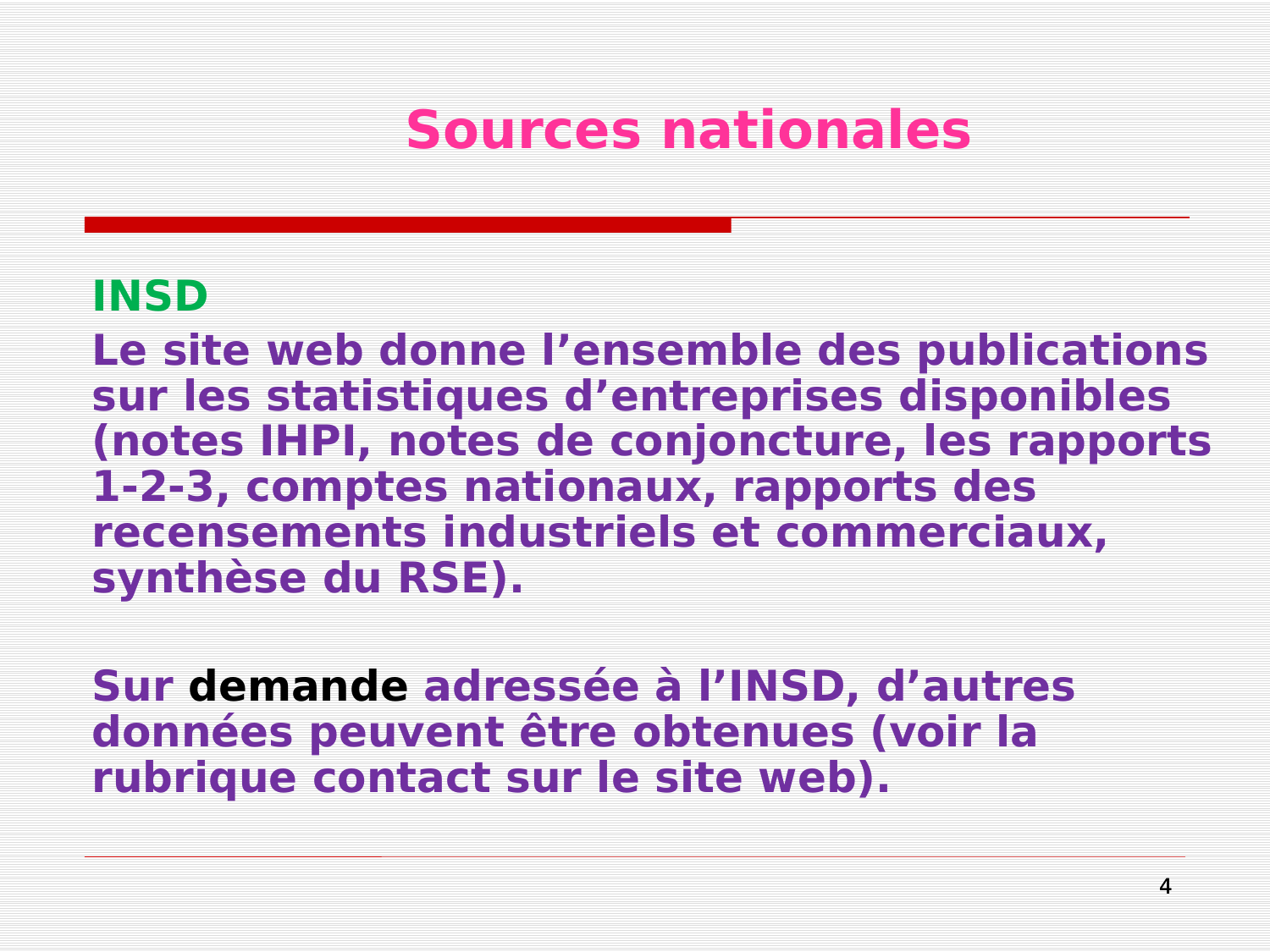

# Sources nationales
INSD
Le site web donne l’ensemble des publications sur les statistiques d’entreprises disponibles (notes IHPI, notes de conjoncture, les rapports 1-2-3, comptes nationaux, rapports des recensements industriels et commerciaux, synthèse du RSE).

Sur demande adressée à l’INSD, d’autres données peuvent être obtenues (voir la rubrique contact sur le site web).
4
4